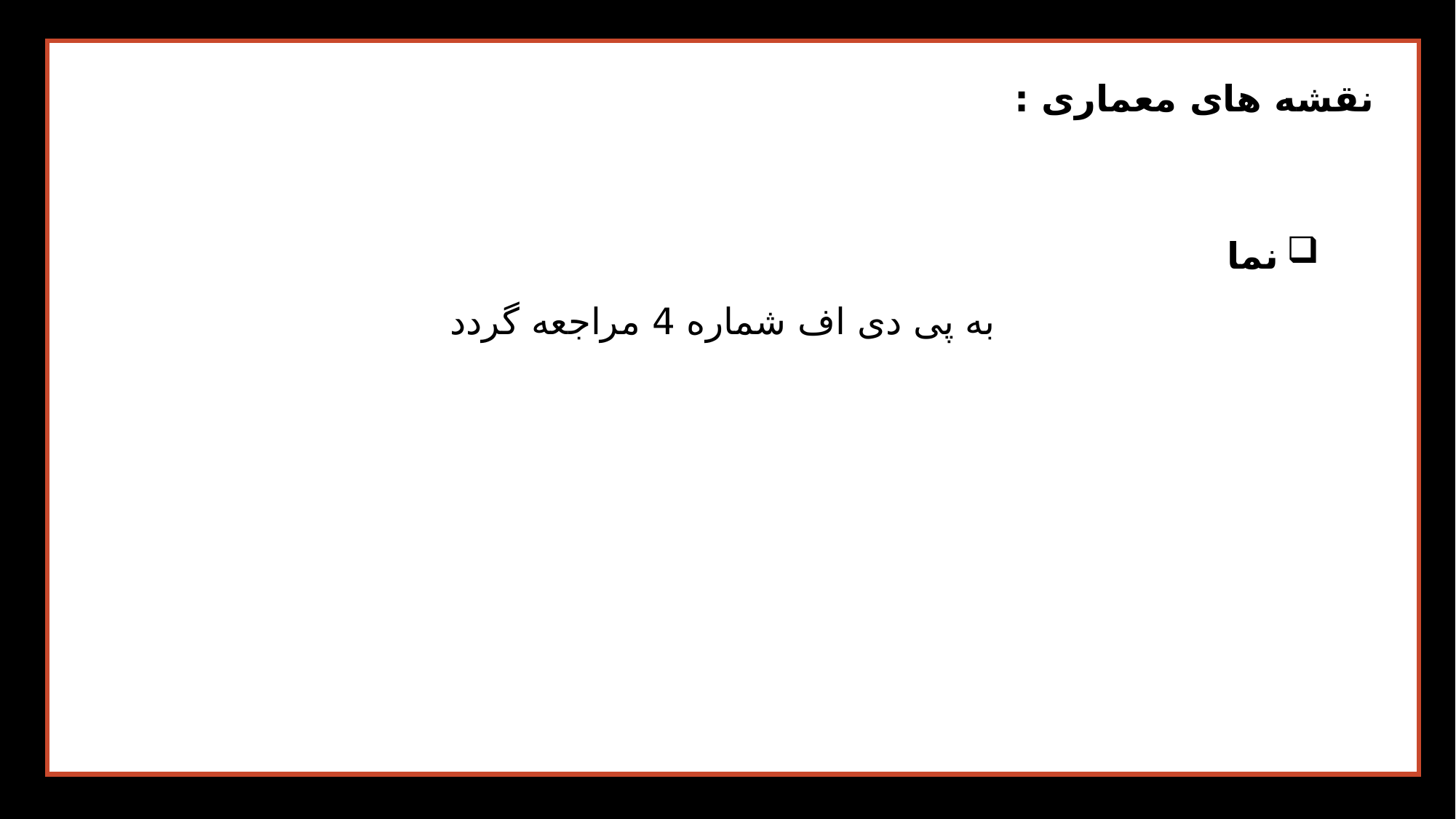

نقشه های معماری :

نما
به پی دی اف شماره 4 مراجعه گردد